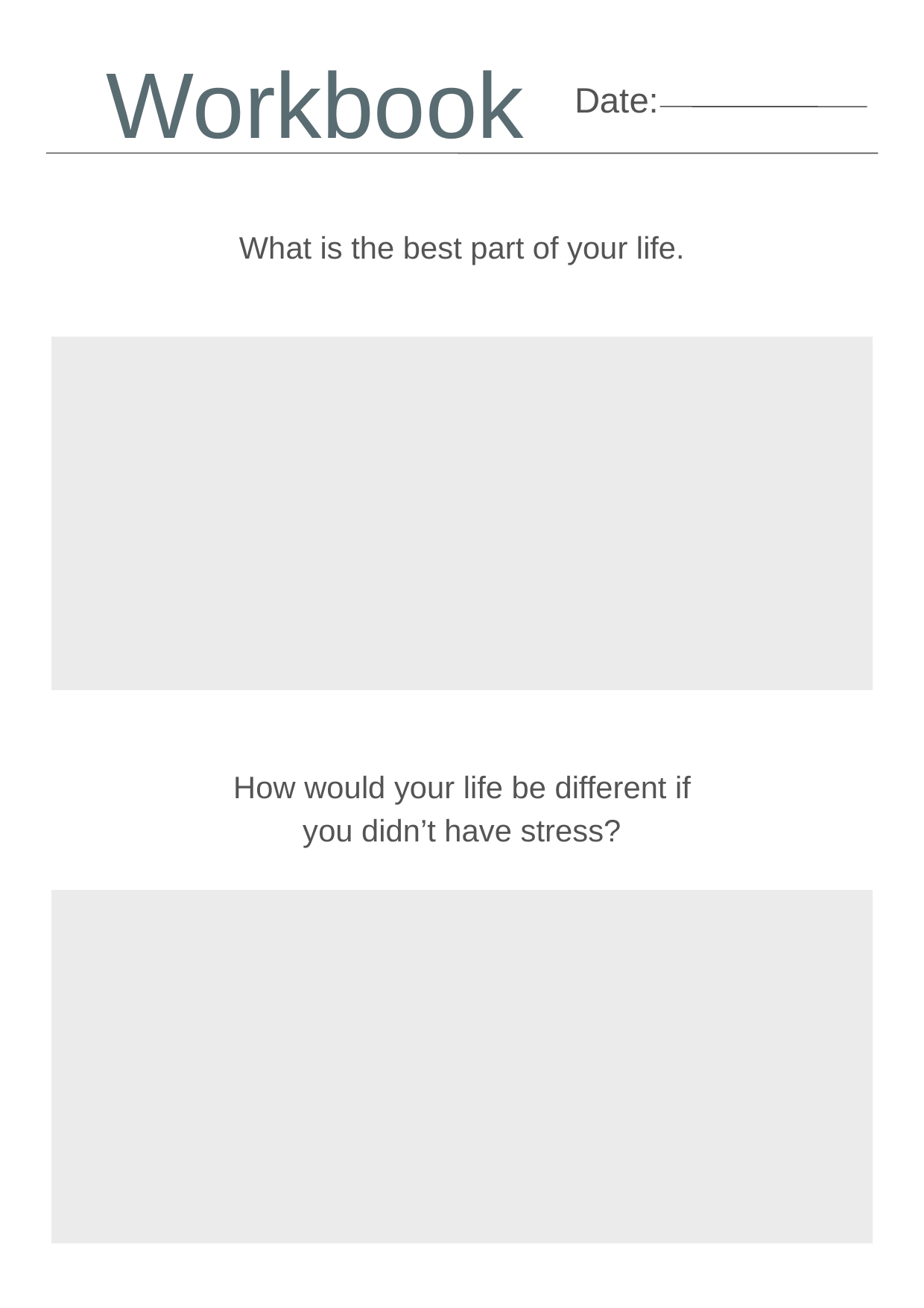

Workbook
Date:

What is the best part of your life.

How would your life be different if you didn’t have stress?